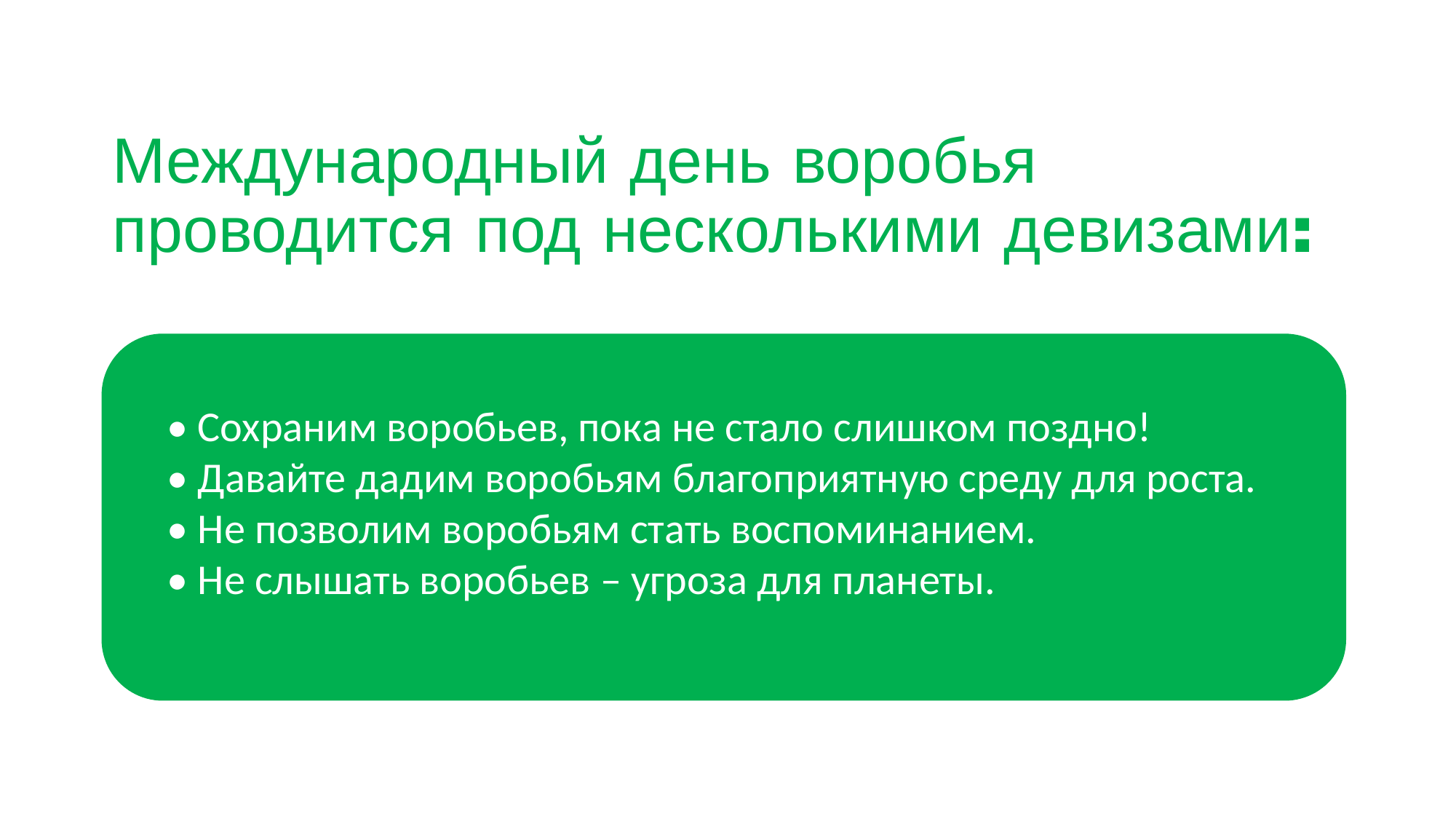

# Международный день воробья проводится под несколькими девизами:

• Сохраним воробьев, пока не стало слишком поздно!
• Давайте дадим воробьям благоприятную среду для роста.
• Не позволим воробьям стать воспоминанием.
• Не слышать воробьев – угроза для планеты.